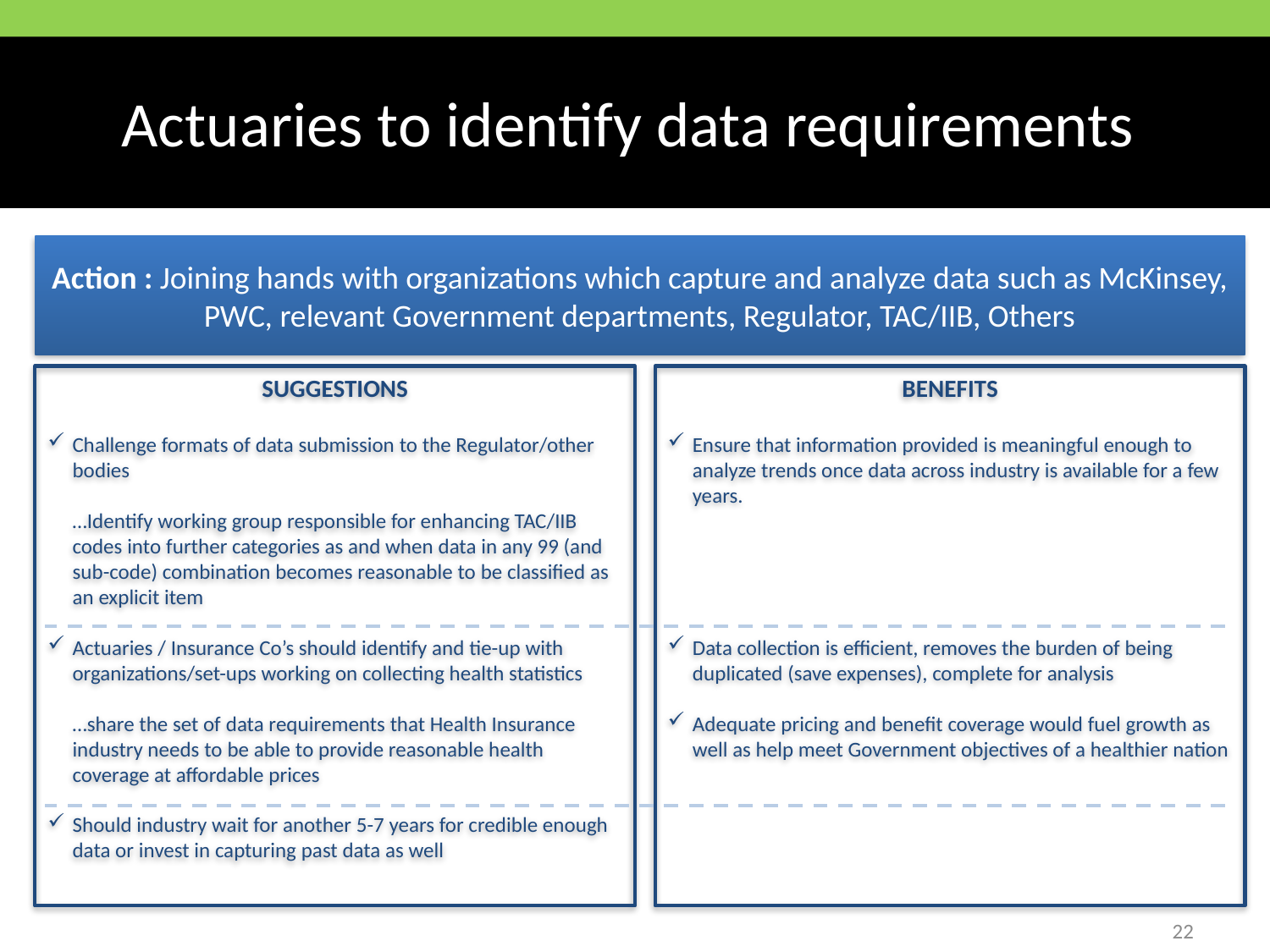

# Actuaries to identify data requirements
Action : Joining hands with organizations which capture and analyze data such as McKinsey, PWC, relevant Government departments, Regulator, TAC/IIB, Others
SUGGESTIONS

Challenge formats of data submission to the Regulator/other bodies

	…Identify working group responsible for enhancing TAC/IIB codes into further categories as and when data in any 99 (and sub-code) combination becomes reasonable to be classified as an explicit item

Actuaries / Insurance Co’s should identify and tie-up with organizations/set-ups working on collecting health statistics

	…share the set of data requirements that Health Insurance industry needs to be able to provide reasonable health coverage at affordable prices

Should industry wait for another 5-7 years for credible enough data or invest in capturing past data as well

BENEFITS

Ensure that information provided is meaningful enough to analyze trends once data across industry is available for a few years.

Data collection is efficient, removes the burden of being duplicated (save expenses), complete for analysis

Adequate pricing and benefit coverage would fuel growth as well as help meet Government objectives of a healthier nation
22